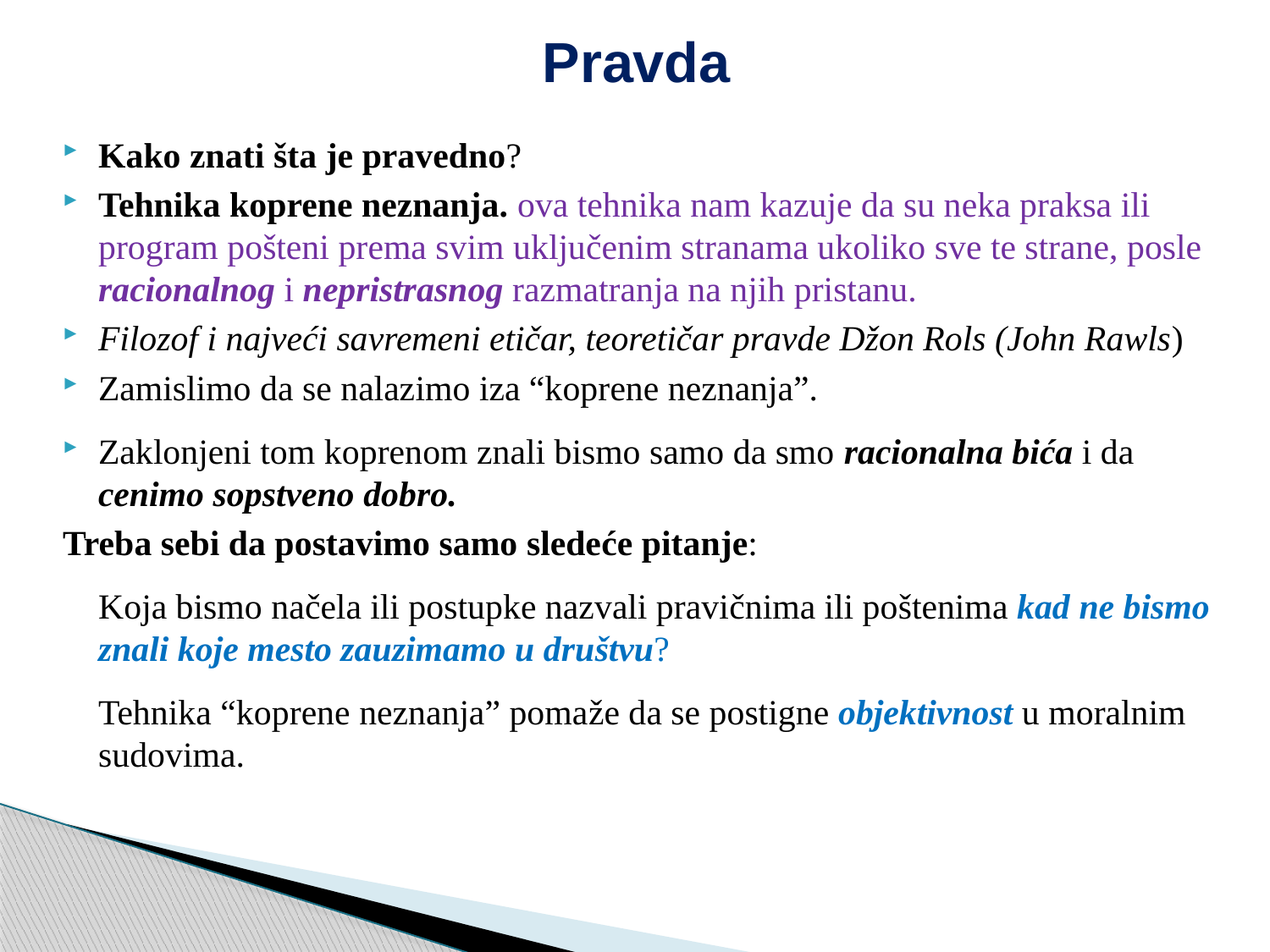

Pravda
Kako znati šta je pravedno?
Tehnika koprene neznanja. ova tehnika nam kazuje da su neka praksa ili program pošteni prema svim uključenim stranama ukoliko sve te strane, posle racionalnog i nepristrasnog razmatranja na njih pristanu.
Filozof i najveći savremeni etičar, teoretičar pravde Džon Rols (John Rawls)
Zamislimo da se nalazimo iza “koprene neznanja”.
Zaklonjeni tom koprenom znali bismo samo da smo racionalna bića i da cenimo sopstveno dobro.
Treba sebi da postavimo samo sledeće pitanje:
	Koja bismo načela ili postupke nazvali pravičnima ili poštenima kad ne bismo znali koje mesto zauzimamo u društvu?
	Tehnika “koprene neznanja” pomaže da se postigne objektivnost u moralnim sudovima.